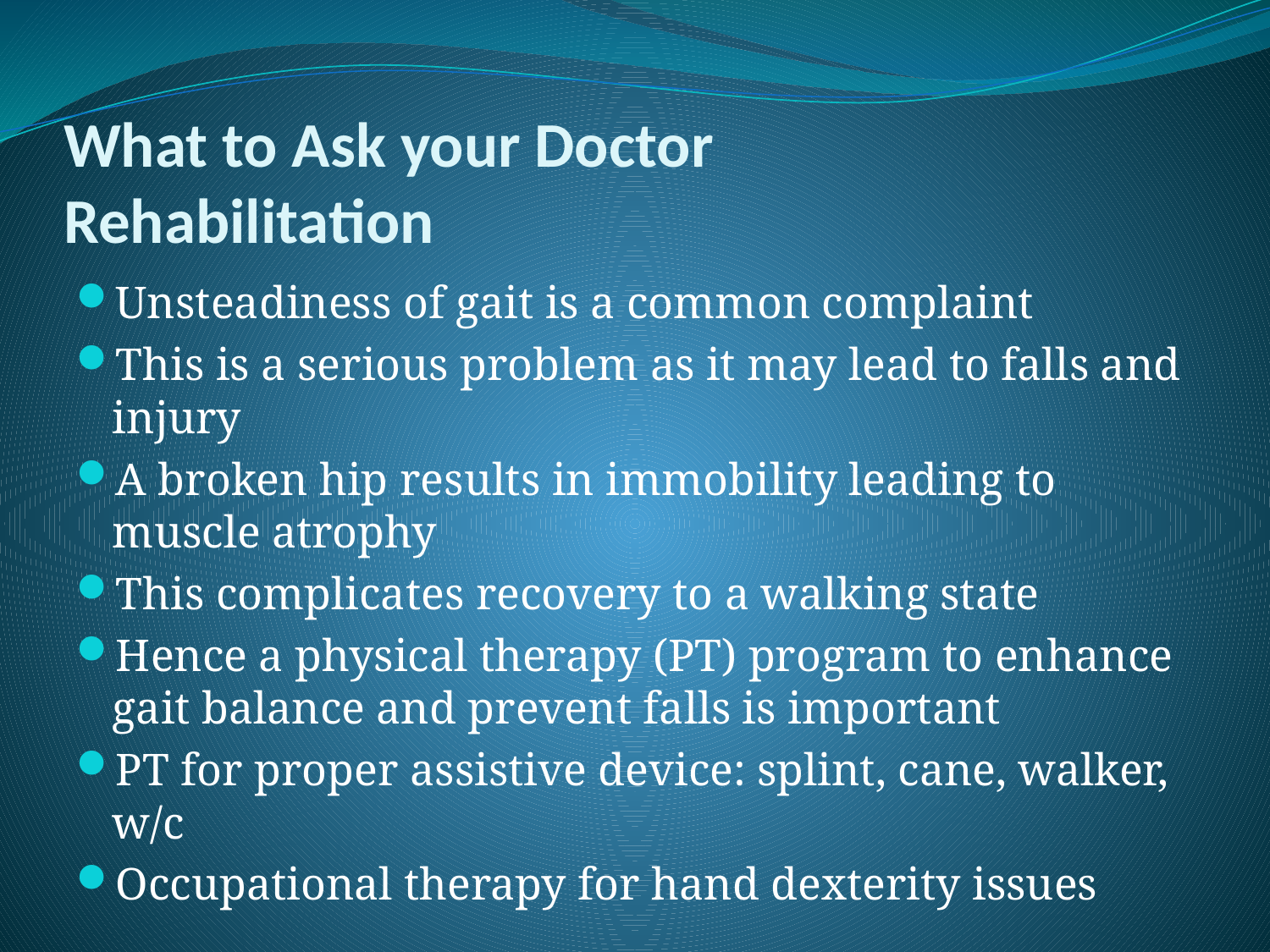

# What to Ask your Doctor Rehabilitation
Unsteadiness of gait is a common complaint
This is a serious problem as it may lead to falls and injury
A broken hip results in immobility leading to muscle atrophy
This complicates recovery to a walking state
Hence a physical therapy (PT) program to enhance gait balance and prevent falls is important
PT for proper assistive device: splint, cane, walker, w/c
Occupational therapy for hand dexterity issues